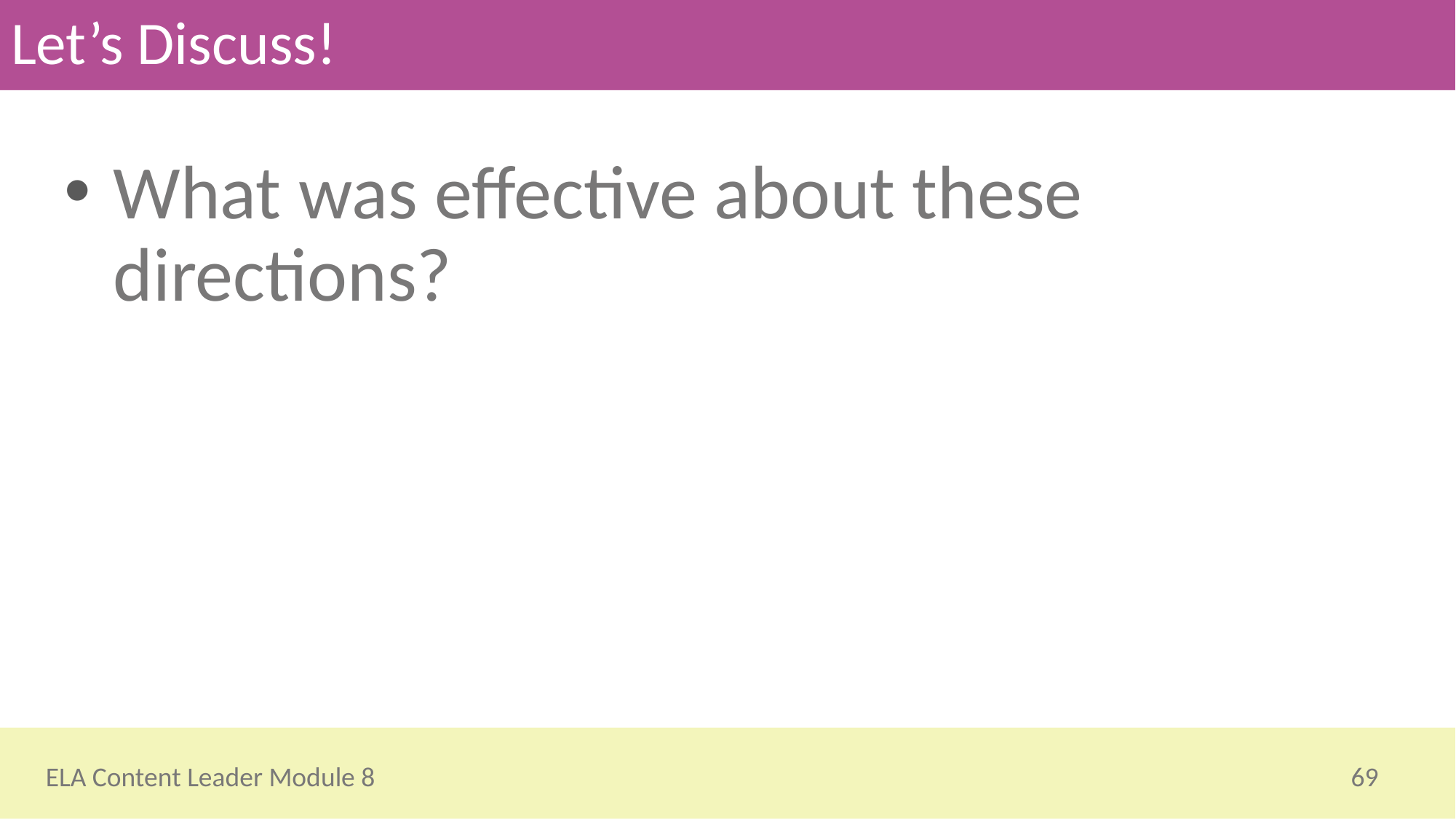

# Let’s Discuss!
What was effective about these directions?
69